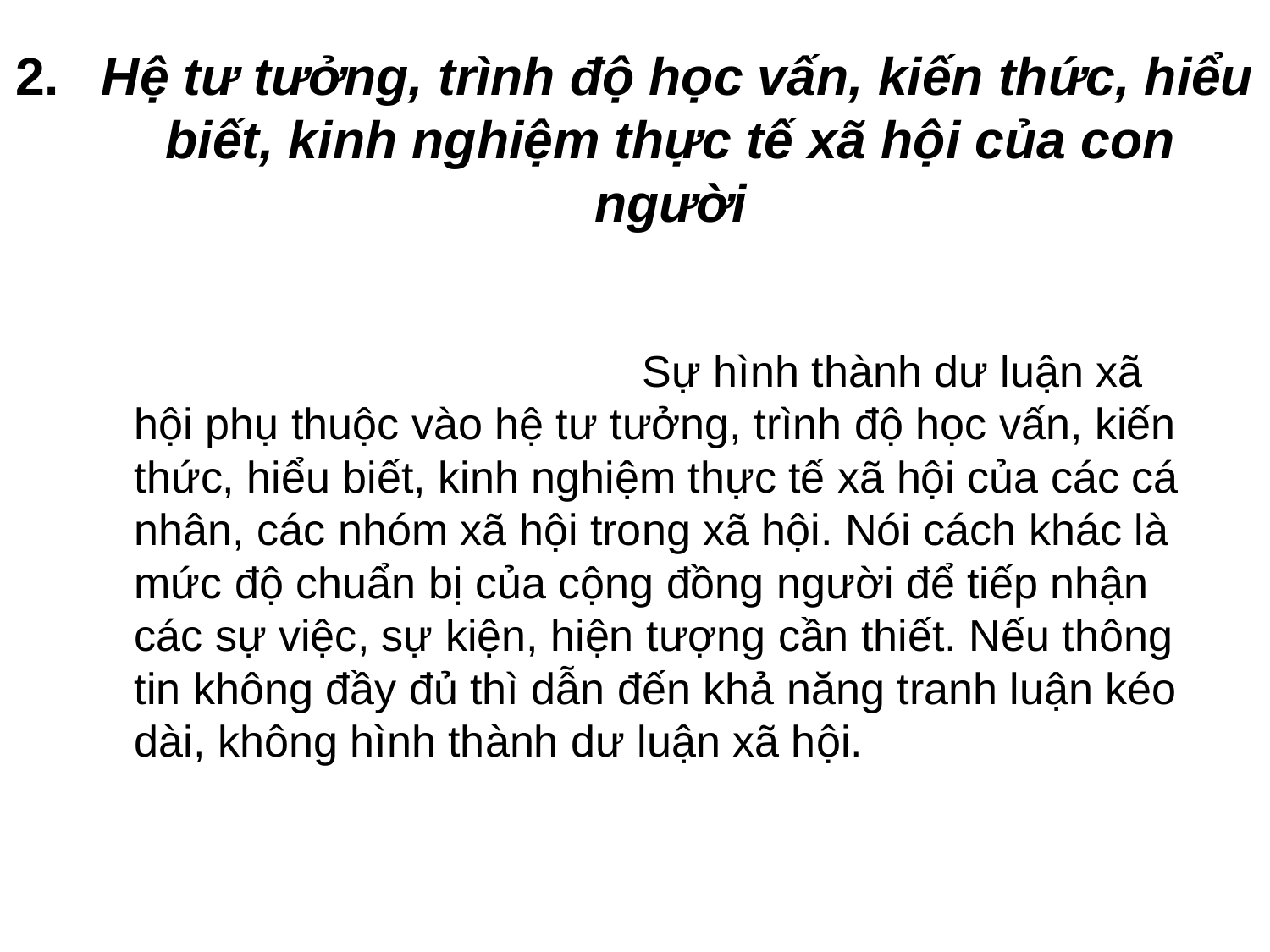

# Hệ tư tưởng, trình độ học vấn, kiến thức, hiểu biết, kinh nghiệm thực tế xã hội của con người

					Sự hình thành dư luận xã hội phụ thuộc vào hệ tư tưởng, trình độ học vấn, kiến thức, hiểu biết, kinh nghiệm thực tế xã hội của các cá nhân, các nhóm xã hội trong xã hội. Nói cách khác là mức độ chuẩn bị của cộng đồng người để tiếp nhận các sự việc, sự kiện, hiện tượng cần thiết. Nếu thông tin không đầy đủ thì dẫn đến khả năng tranh luận kéo dài, không hình thành dư luận xã hội.